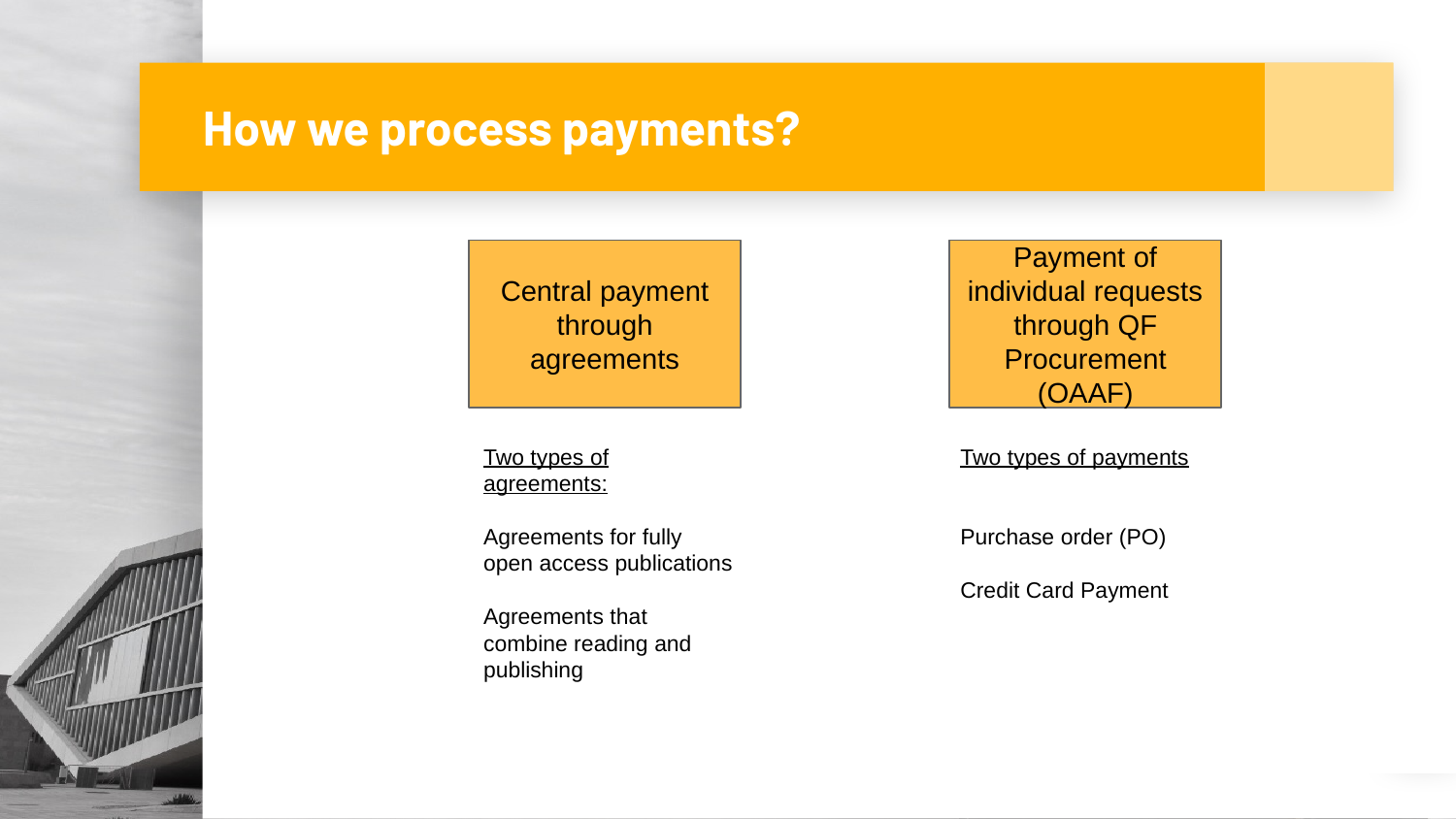

# How we process payments?
Central payment through agreements
Payment of individual requests through QF Procurement (OAAF)
Two types of agreements:

Agreements for fully open access publications

Agreements that combine reading and publishing
Two types of payments

Purchase order (PO)

Credit Card Payment